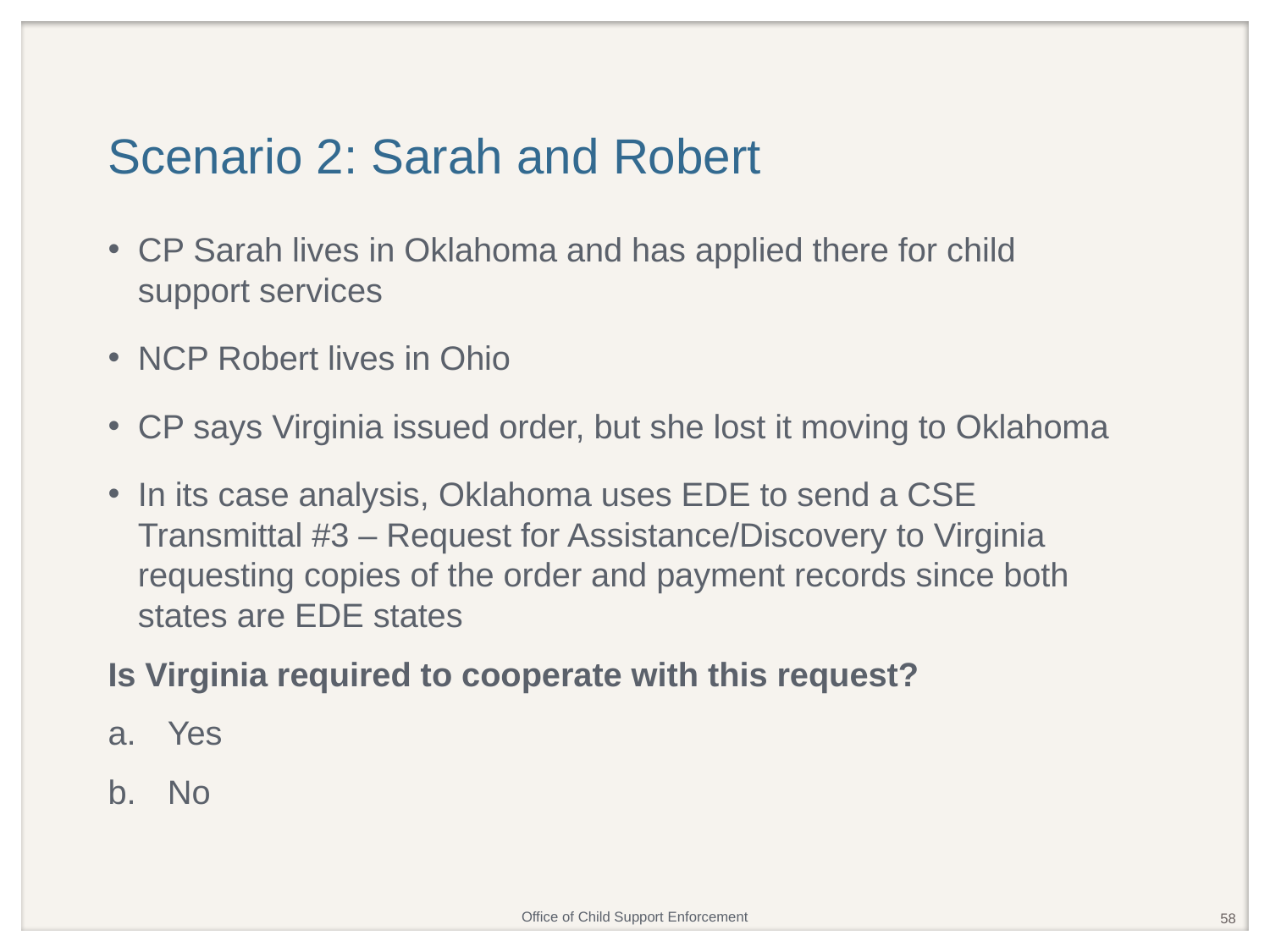

# Scenario 2: Sarah and Robert
CP Sarah lives in Oklahoma and has applied there for child support services
NCP Robert lives in Ohio
CP says Virginia issued order, but she lost it moving to Oklahoma
In its case analysis, Oklahoma uses EDE to send a CSE Transmittal #3 – Request for Assistance/Discovery to Virginia requesting copies of the order and payment records since both states are EDE states
Is Virginia required to cooperate with this request?
Yes
No

58